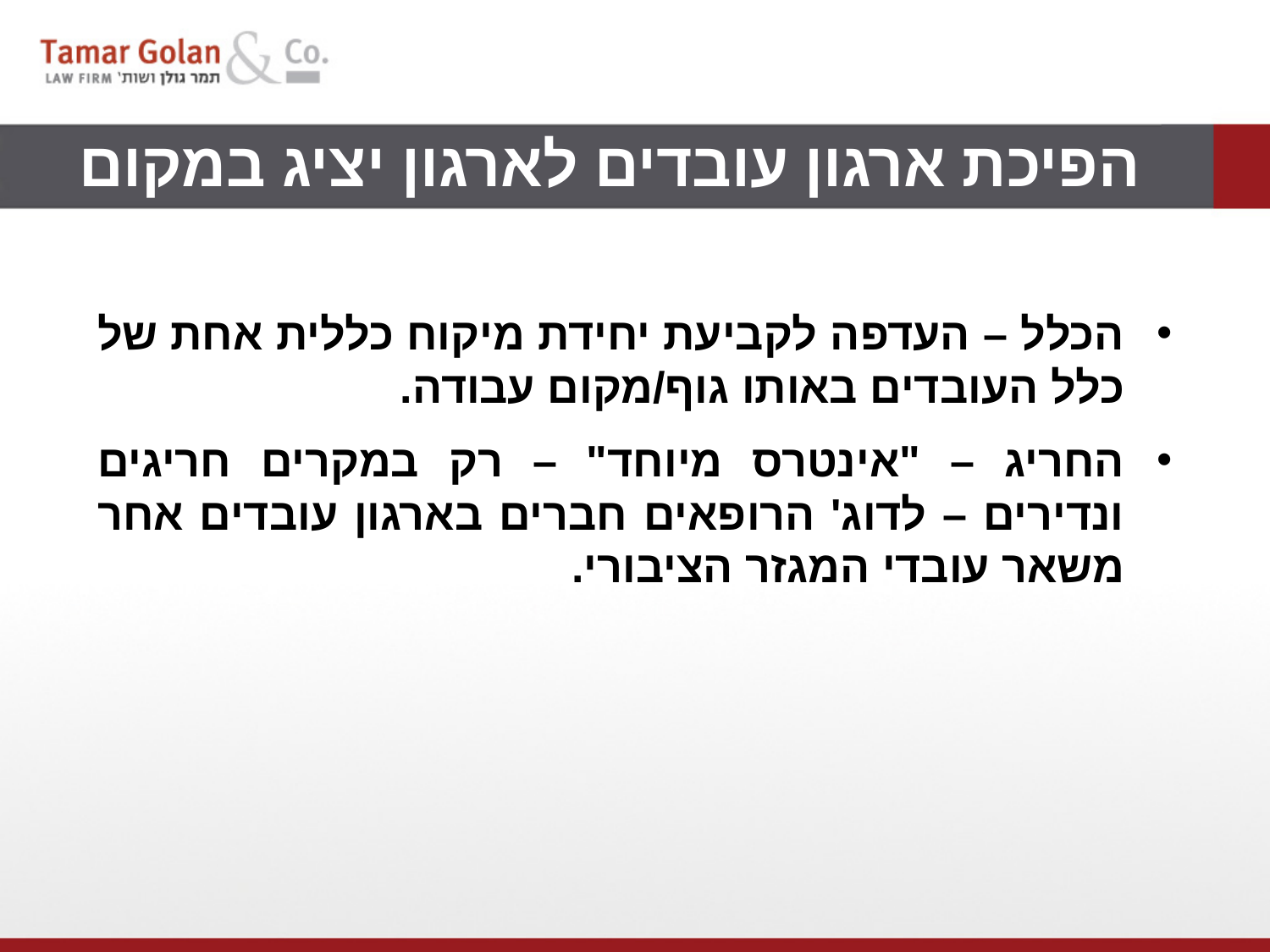

הפיכת ארגון עובדים לארגון יציג במקום העבודה
הכלל – העדפה לקביעת יחידת מיקוח כללית אחת של כלל העובדים באותו גוף/מקום עבודה.
החריג – "אינטרס מיוחד" – רק במקרים חריגים ונדירים – לדוג' הרופאים חברים בארגון עובדים אחר משאר עובדי המגזר הציבורי.